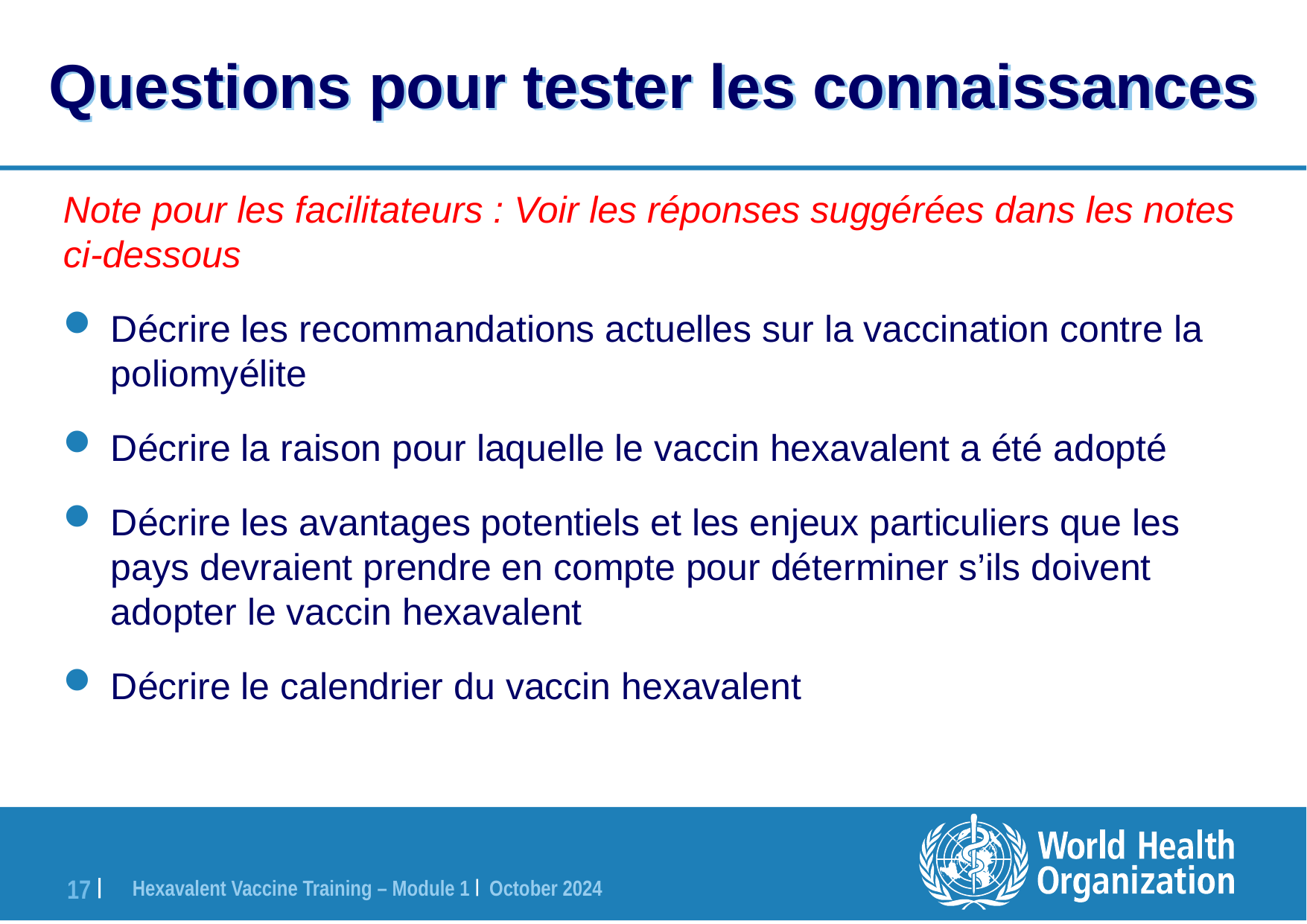

# Questions pour tester les connaissances
Note pour les facilitateurs : Voir les réponses suggérées dans les notes ci-dessous
Décrire les recommandations actuelles sur la vaccination contre la poliomyélite
Décrire la raison pour laquelle le vaccin hexavalent a été adopté
Décrire les avantages potentiels et les enjeux particuliers que les pays devraient prendre en compte pour déterminer s’ils doivent adopter le vaccin hexavalent
Décrire le calendrier du vaccin hexavalent